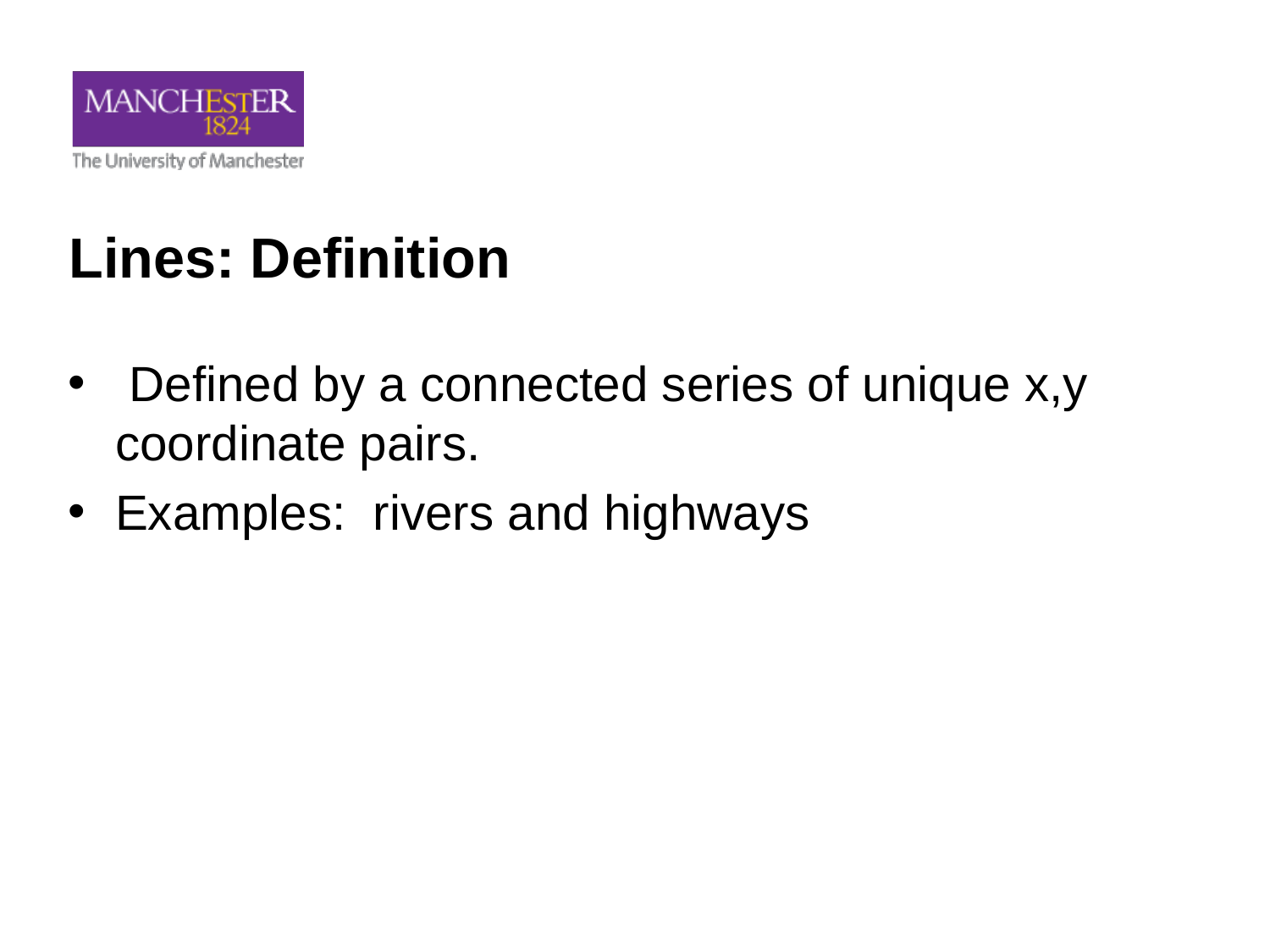

# Lines: Definition
 Defined by a connected series of unique x,y coordinate pairs.
Examples:  rivers and highways